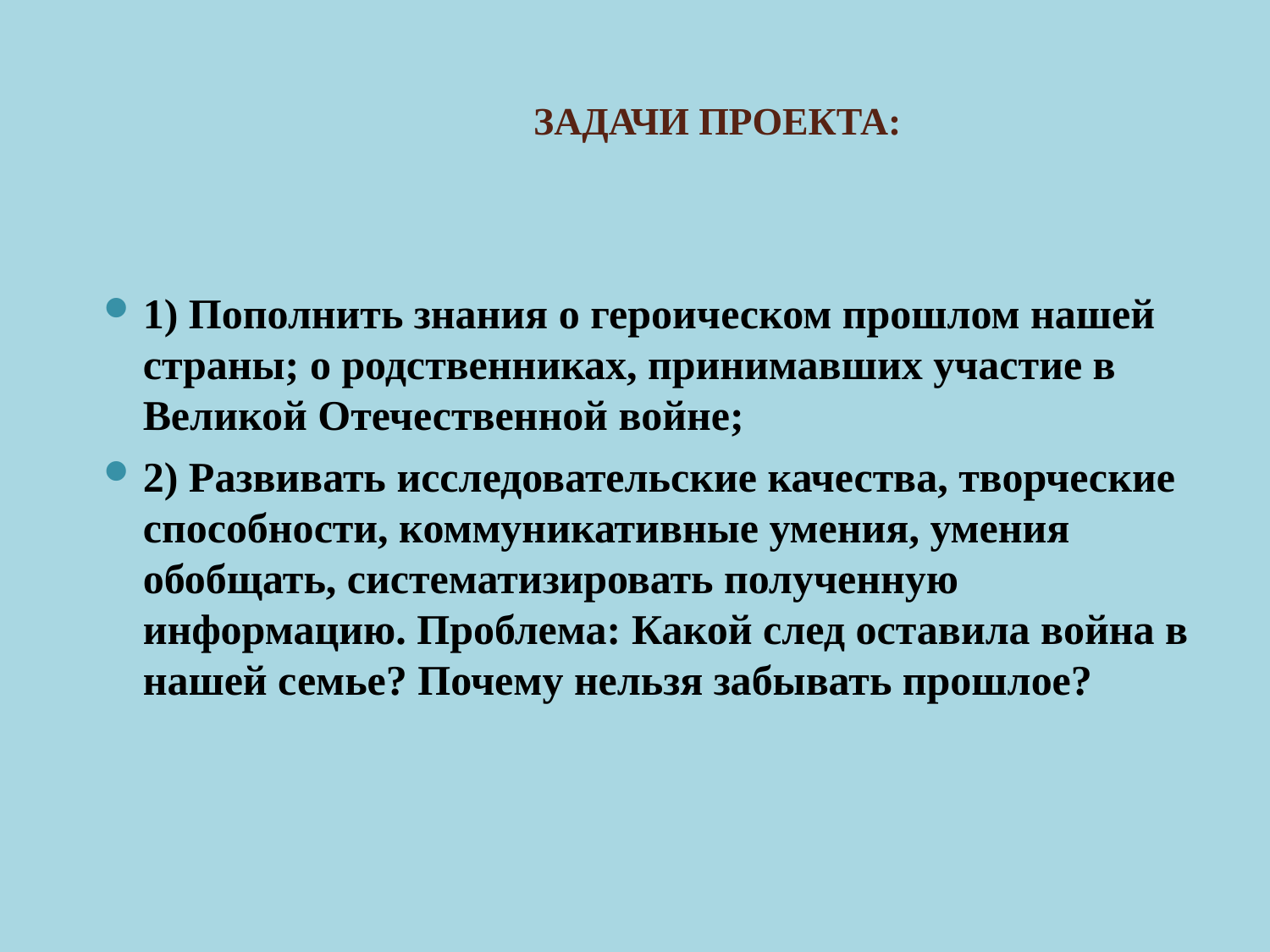

Задачи проекта:

1) Пополнить знания о героическом прошлом нашей страны; о родственниках, принимавших участие в Великой Отечественной войне;
2) Развивать исследовательские качества, творческие способности, коммуникативные умения, умения обобщать, систематизировать полученную информацию. Проблема: Какой след оставила война в нашей семье? Почему нельзя забывать прошлое?